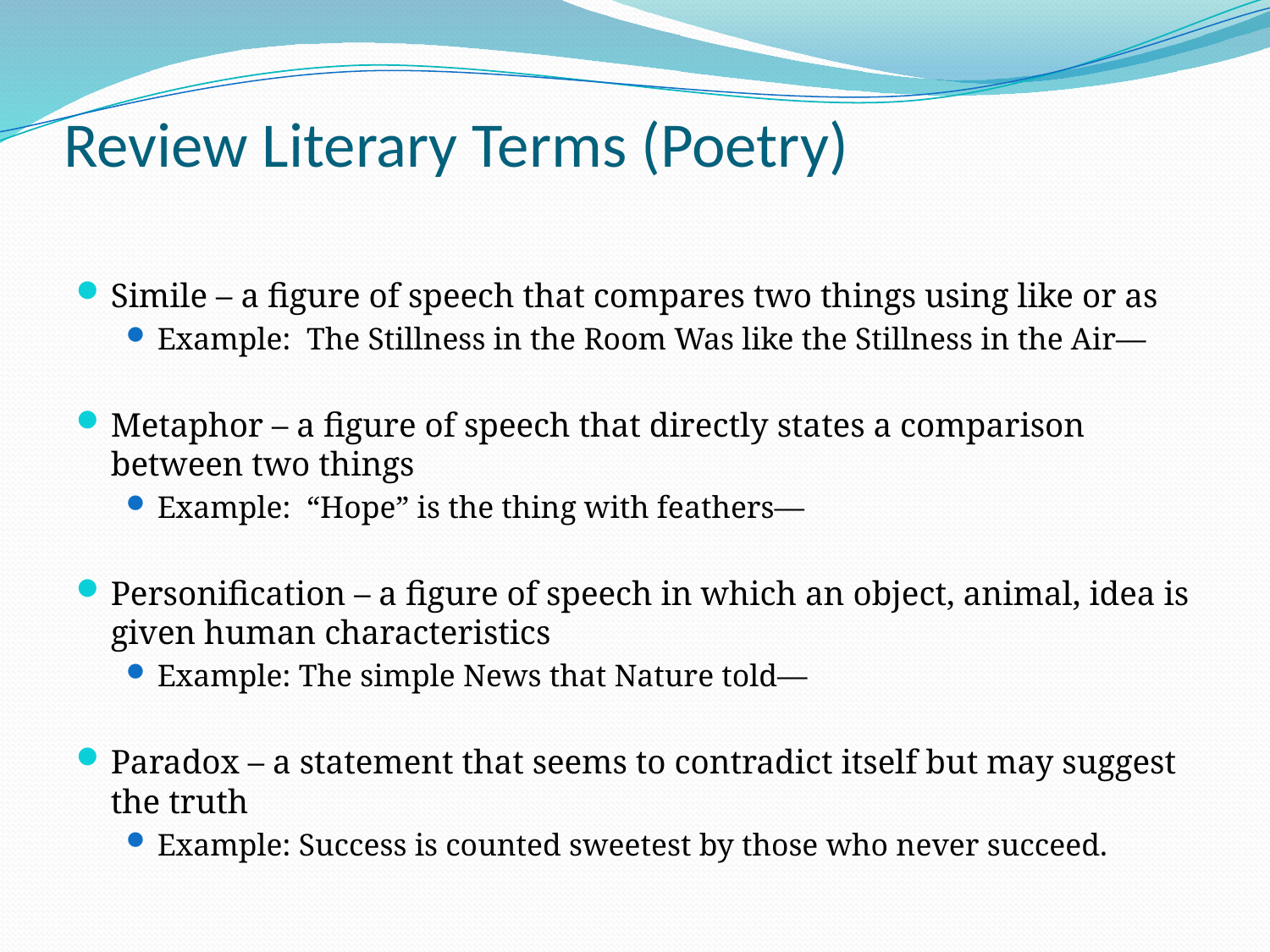

# Review Literary Terms (Poetry)
Simile – a figure of speech that compares two things using like or as
Example:  The Stillness in the Room Was like the Stillness in the Air—

Metaphor – a figure of speech that directly states a comparison between two things
Example:  “Hope” is the thing with feathers—

Personification – a figure of speech in which an object, animal, idea is given human characteristics
Example: The simple News that Nature told—

Paradox – a statement that seems to contradict itself but may suggest the truth
Example: Success is counted sweetest by those who never succeed.